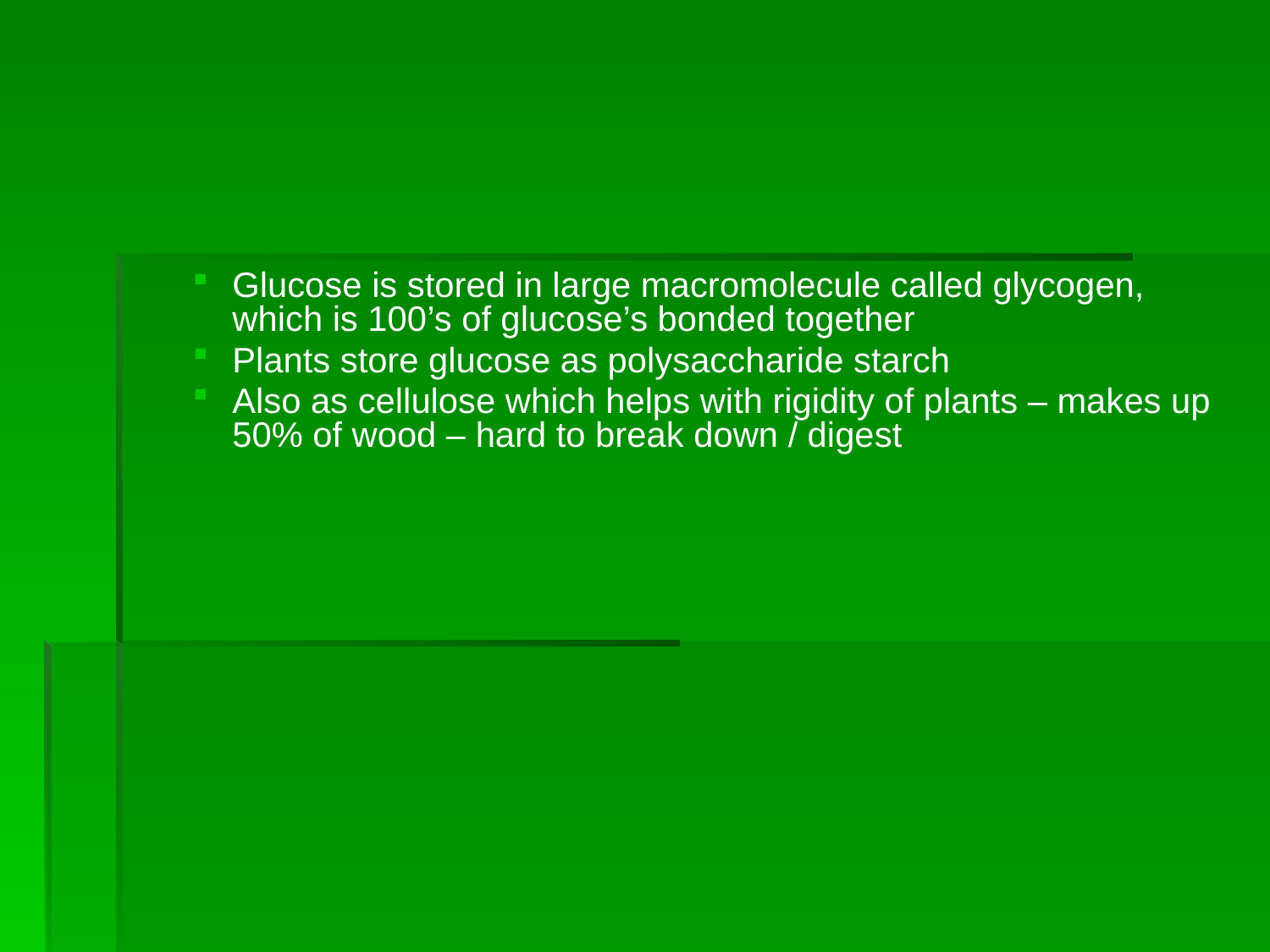

#
Glucose is stored in large macromolecule called glycogen, which is 100’s of glucose’s bonded together
Plants store glucose as polysaccharide starch
Also as cellulose which helps with rigidity of plants – makes up 50% of wood – hard to break down / digest